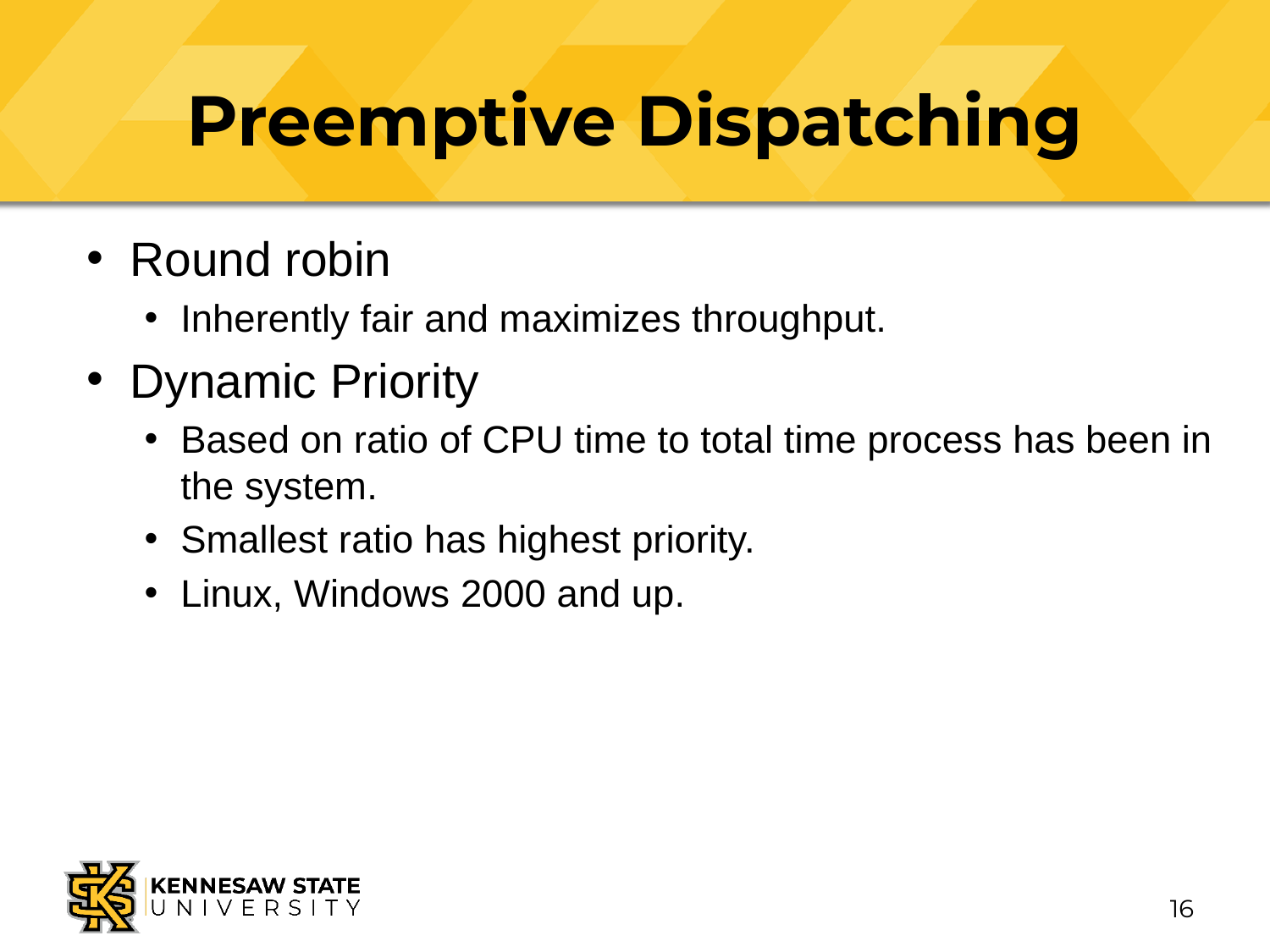

# Preemptive Dispatching
Round robin
Inherently fair and maximizes throughput.
Dynamic Priority
Based on ratio of CPU time to total time process has been in the system.
Smallest ratio has highest priority.
Linux, Windows 2000 and up.
16